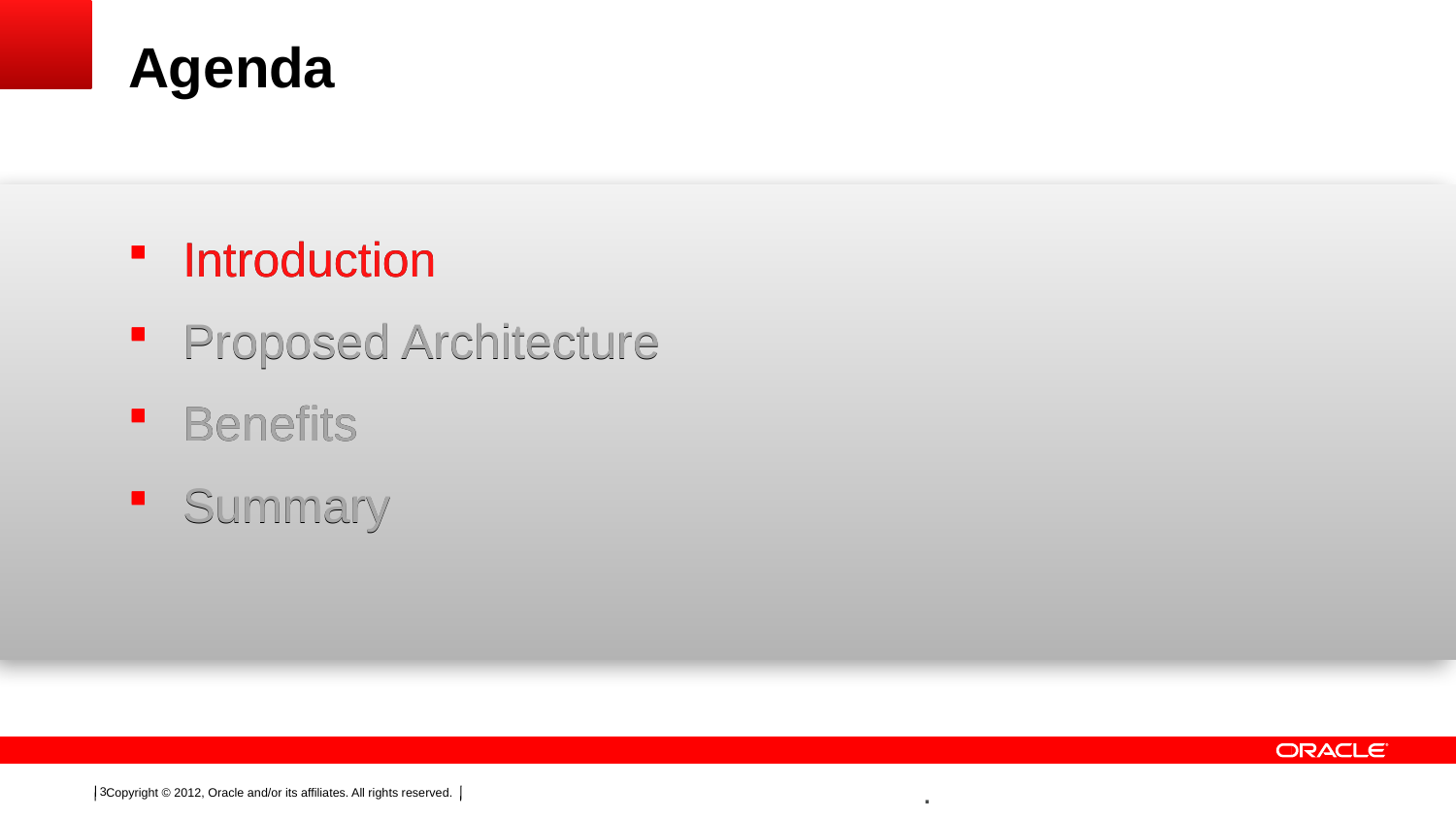

# Agenda
Introduction
Proposed Architecture
Benefits
Summary
Introduction
Proposed Architecture
Benefits
Summary
.